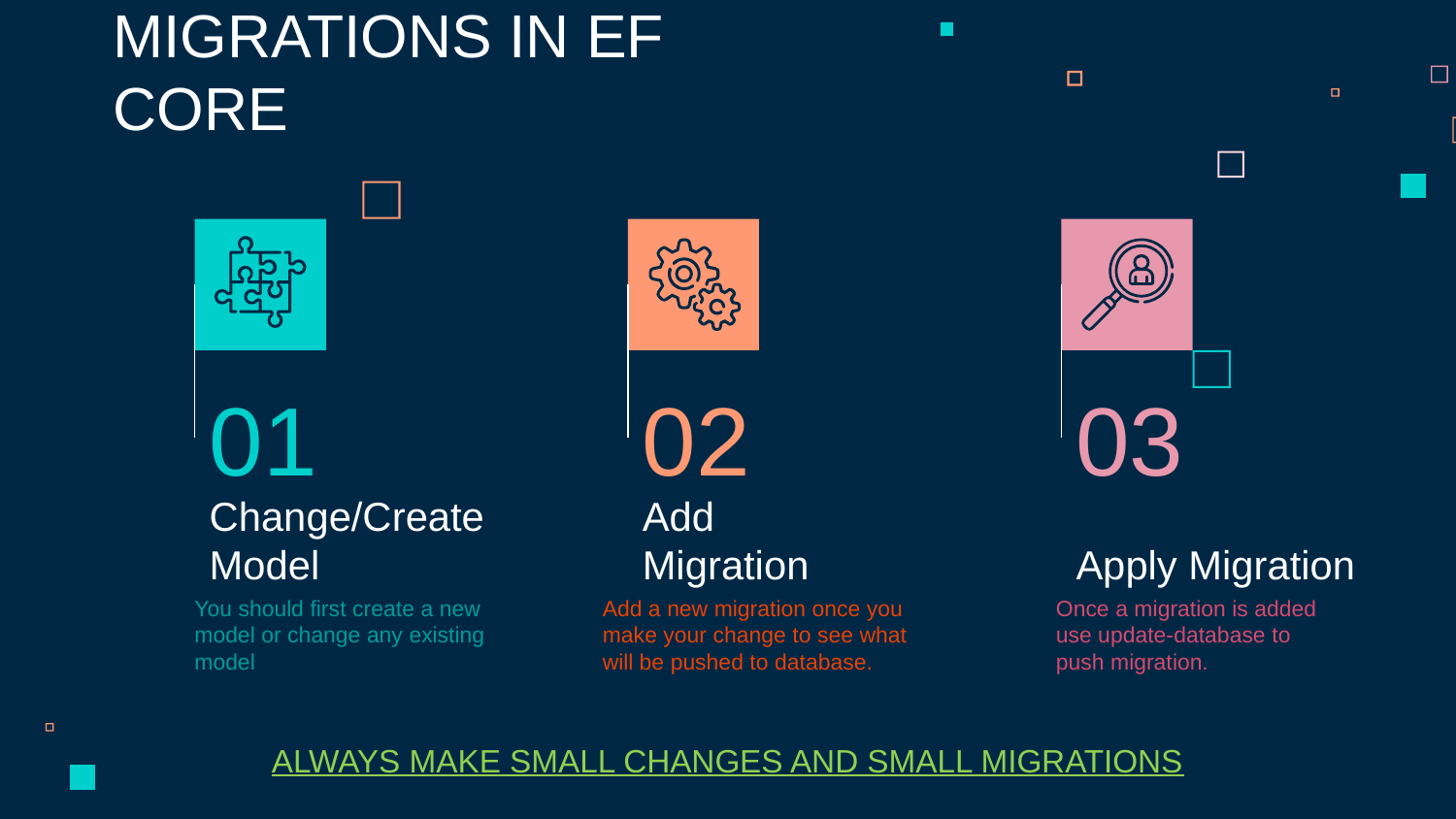

MIGRATIONS IN EF CORE

01
02
03
# Change/Create Model
Add Migration
Apply Migration
Once a migration is added use update-database to push migration.
You should first create a new model or change any existing model
Add a new migration once you make your change to see what will be pushed to database.
ALWAYS MAKE SMALL CHANGES AND SMALL MIGRATIONS